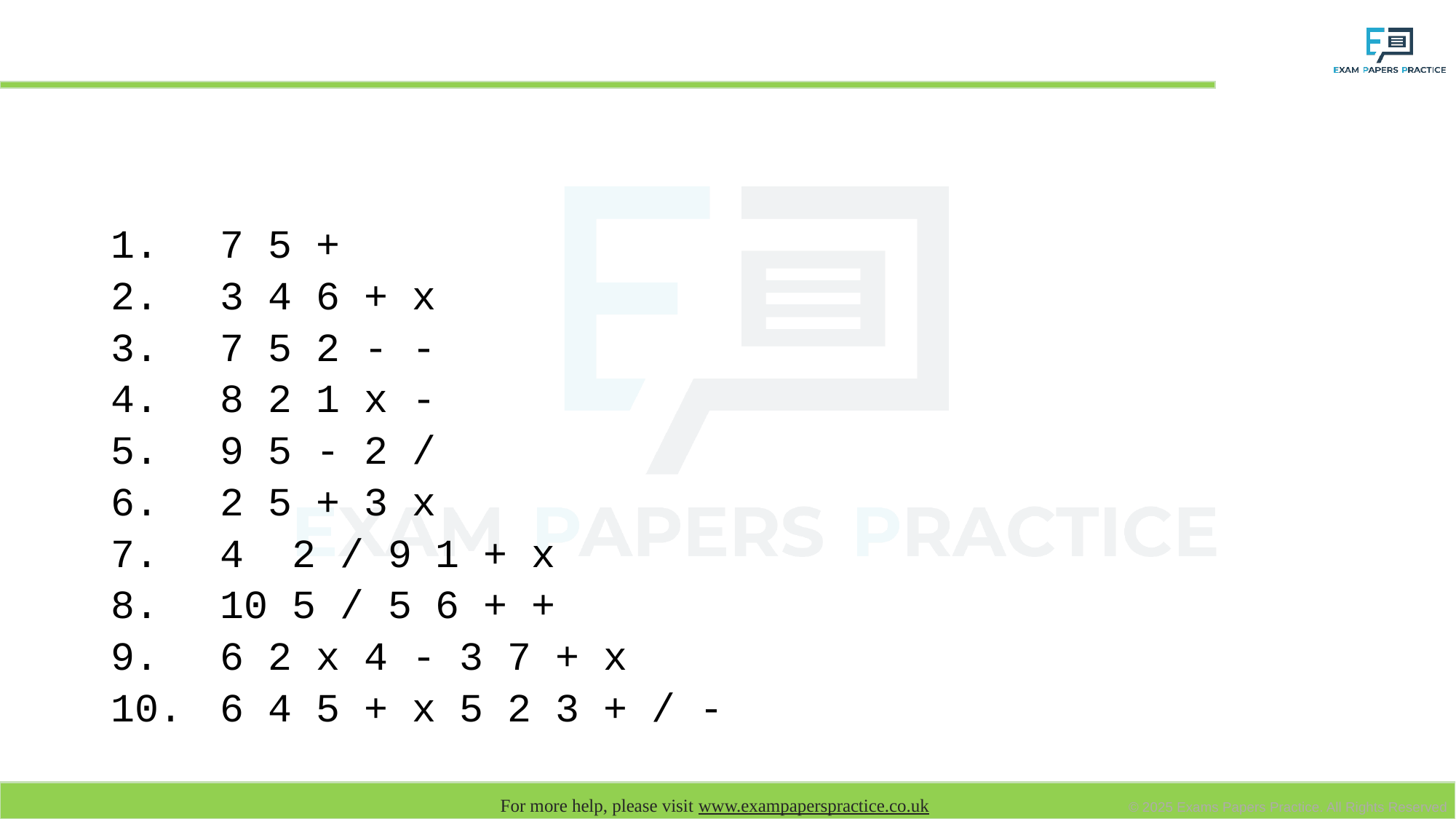

# Exercise: Evaluate the following RPN expressions
7 5 +
3 4 6 + x
7 5 2 - -
8 2 1 x -
9 5 - 2 /
2 5 + 3 x
4  2 / 9 1 + x
10 5 / 5 6 + +
6 2 x 4 - 3 7 + x
6 4 5 + x 5 2 3 + / -